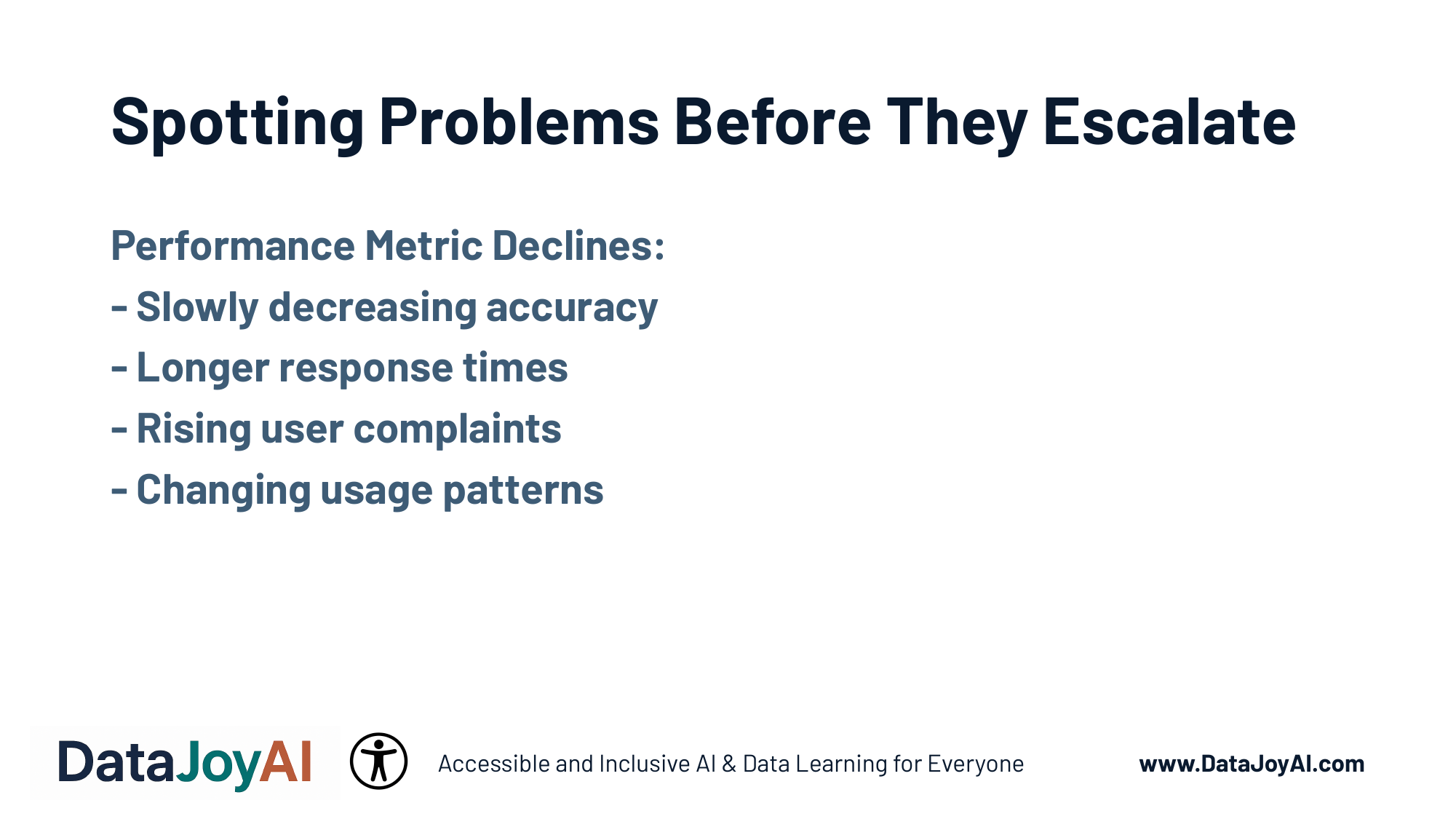

# Spotting Problems Before They Escalate
Performance Metric Declines:
- Slowly decreasing accuracy
- Longer response times
- Rising user complaints
- Changing usage patterns